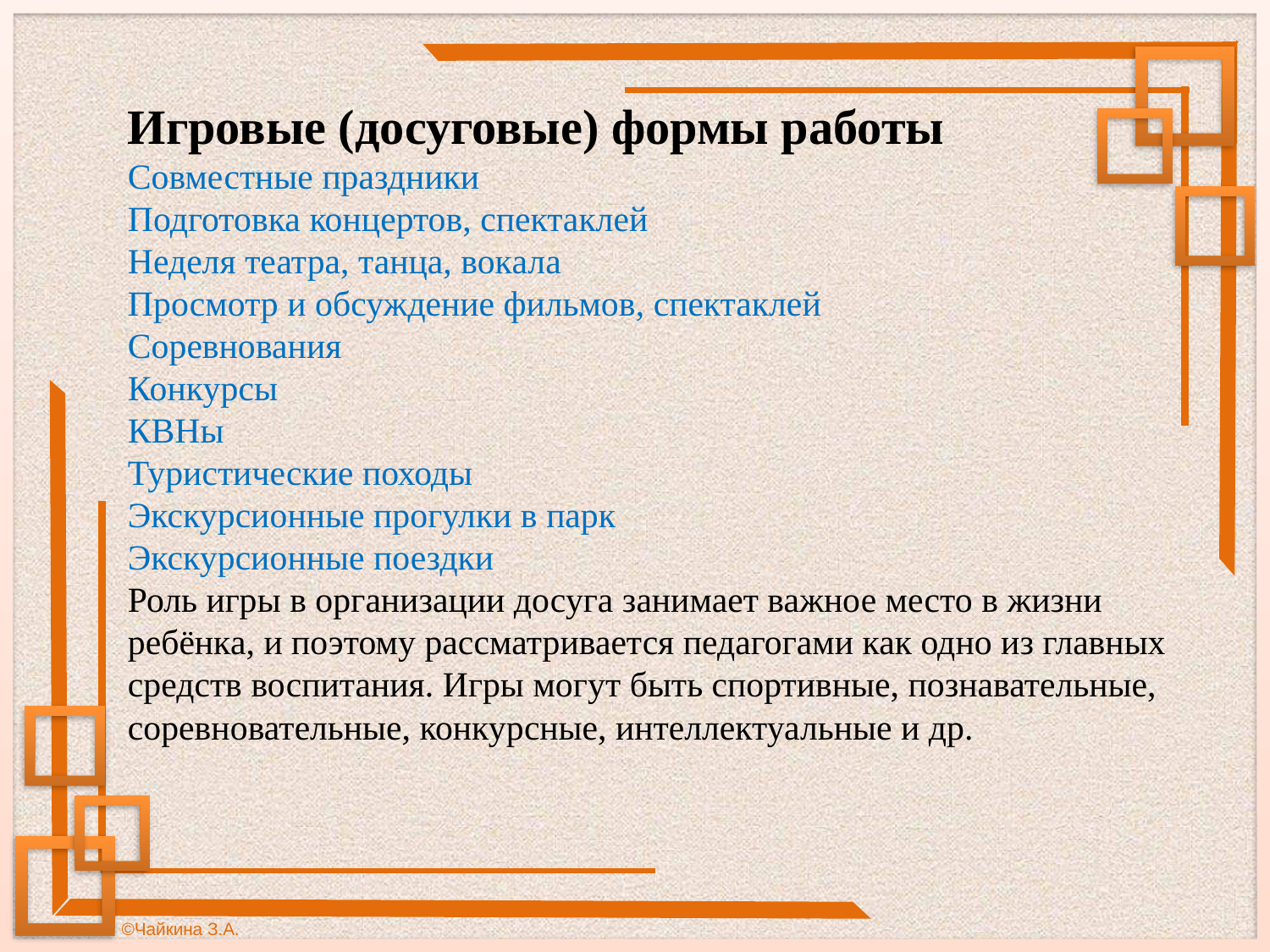

# Игровые (досуговые) формы работы Совместные праздники Подготовка концертов, спектаклей Неделя театра, танца, вокала Просмотр и обсуждение фильмов, спектаклей Соревнования Конкурсы КВНы Туристические походы Экскурсионные прогулки в парк Экскурсионные поездки Роль игры в организации досуга занимает важное место в жизни ребёнка, и поэтому рассматривается педагогами как одно из главных средств воспитания. Игры могут быть спортивные, познавательные, соревновательные, конкурсные, интеллектуальные и др.